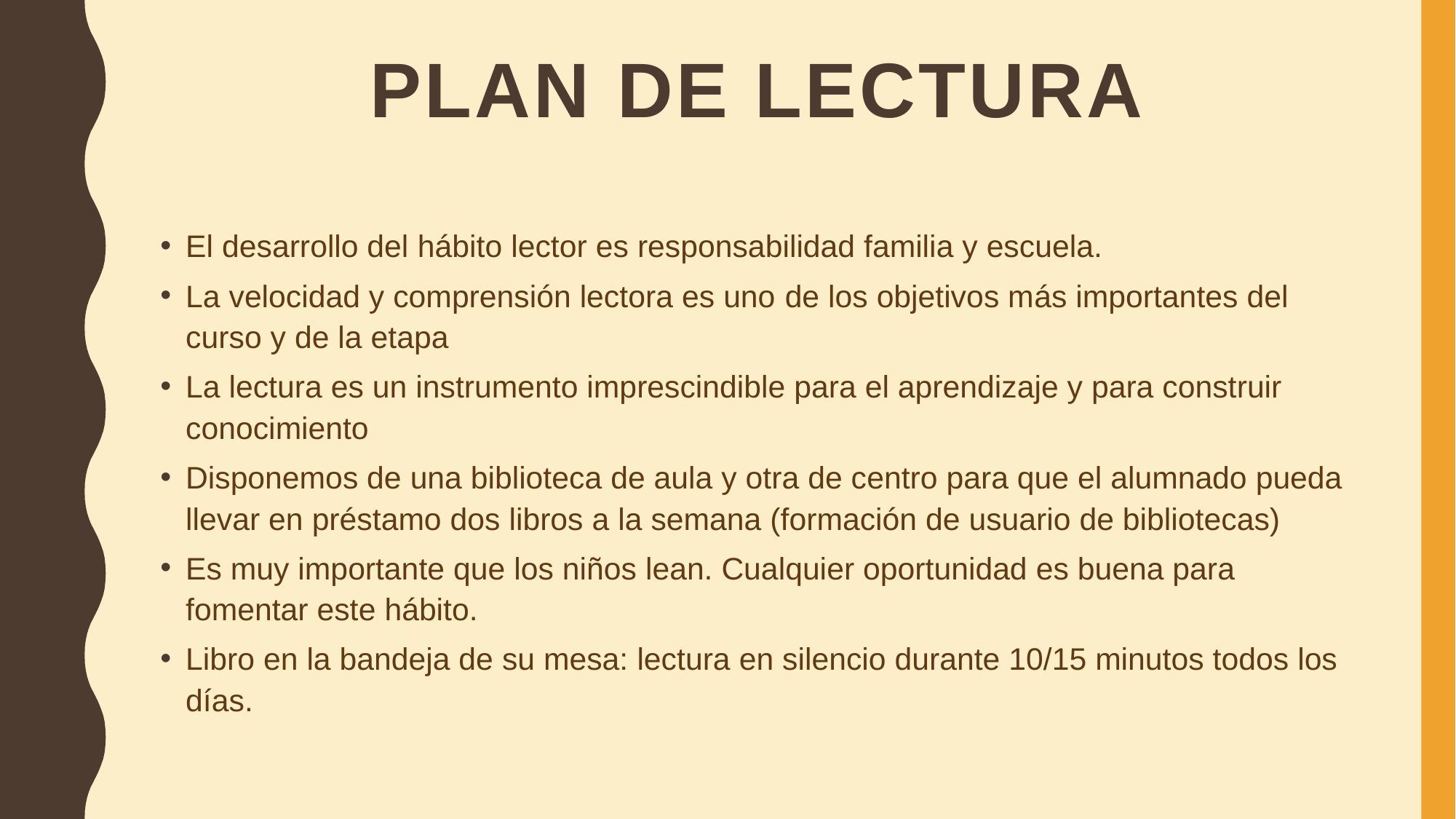

# Plan de lectura

El desarrollo del hábito lector es responsabilidad familia y escuela.
La velocidad y comprensión lectora es uno de los objetivos más importantes del curso y de la etapa
La lectura es un instrumento imprescindible para el aprendizaje y para construir conocimiento
Disponemos de una biblioteca de aula y otra de centro para que el alumnado pueda llevar en préstamo dos libros a la semana (formación de usuario de bibliotecas)
Es muy importante que los niños lean. Cualquier oportunidad es buena para fomentar este hábito.
Libro en la bandeja de su mesa: lectura en silencio durante 10/15 minutos todos los días.